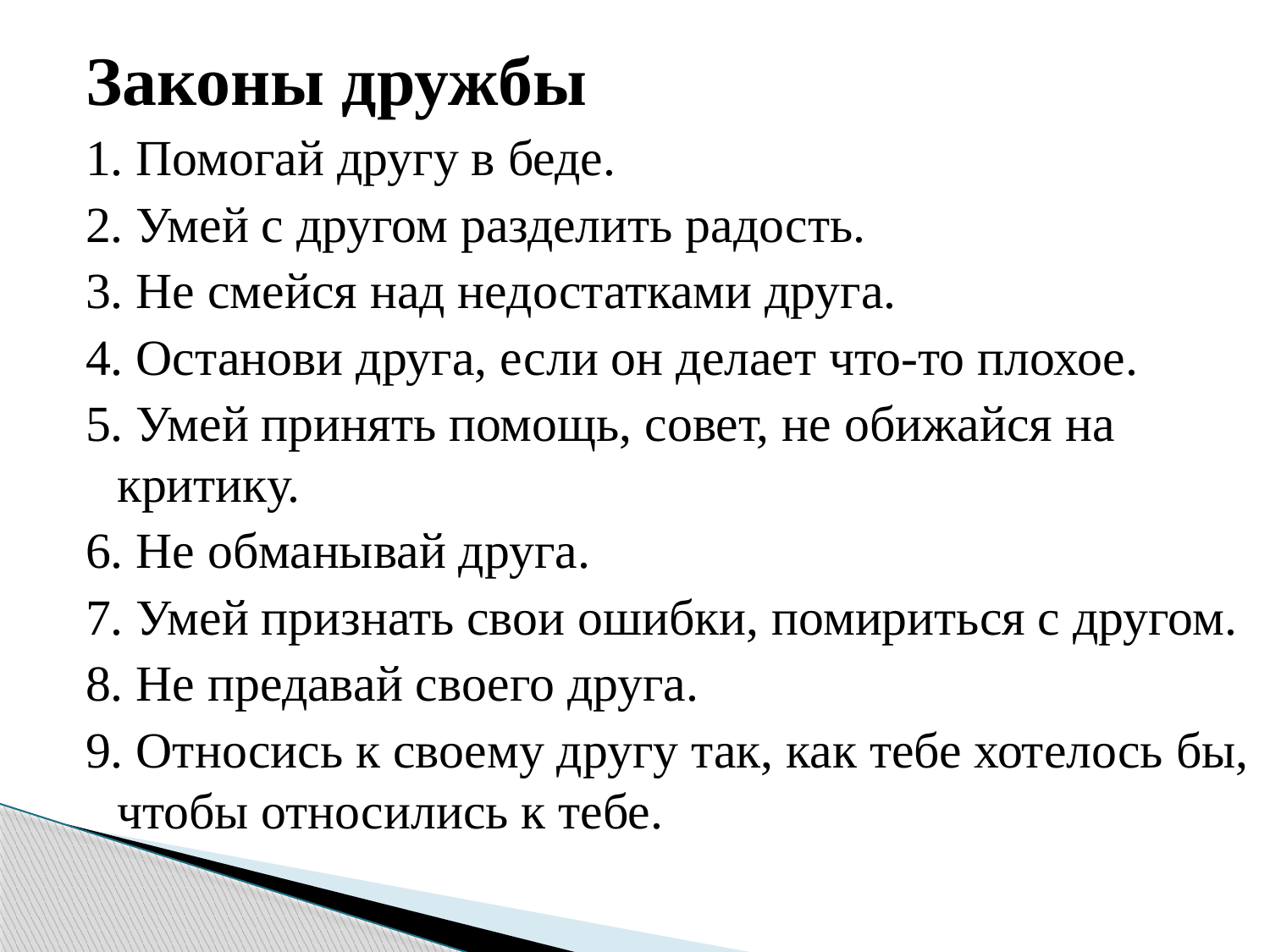

Законы дружбы
1. Помогай другу в беде.
2. Умей с другом разделить радость.
3. Не смейся над недостатками друга.
4. Останови друга, если он делает что-то плохое.
5. Умей принять помощь, совет, не обижайся на критику.
6. Не обманывай друга.
7. Умей признать свои ошибки, помириться с другом.
8. Не предавай своего друга.
9. Относись к своему другу так, как тебе хотелось бы, чтобы относились к тебе.